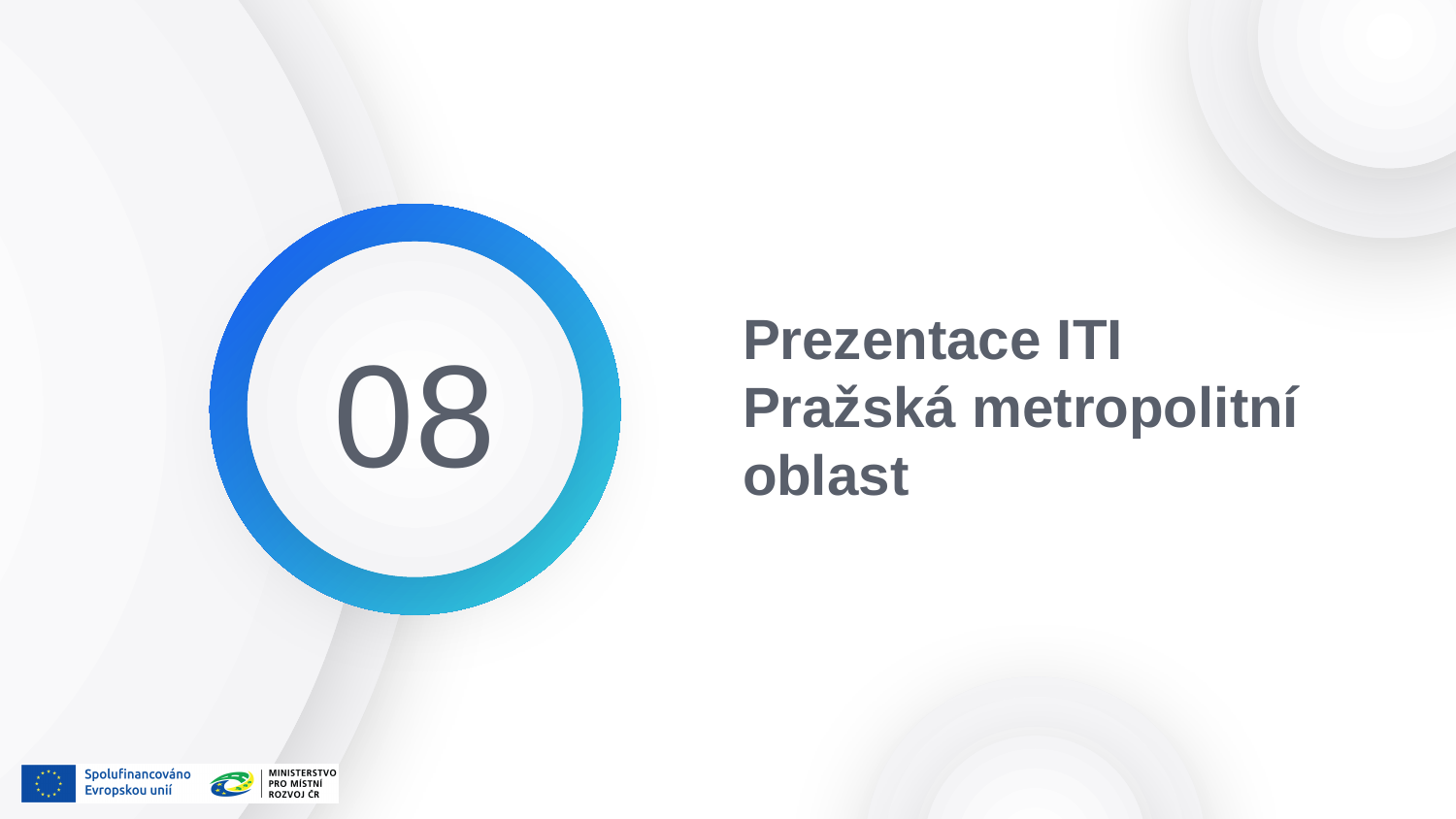

# Prezentace ITI Pražská metropolitní oblast
08